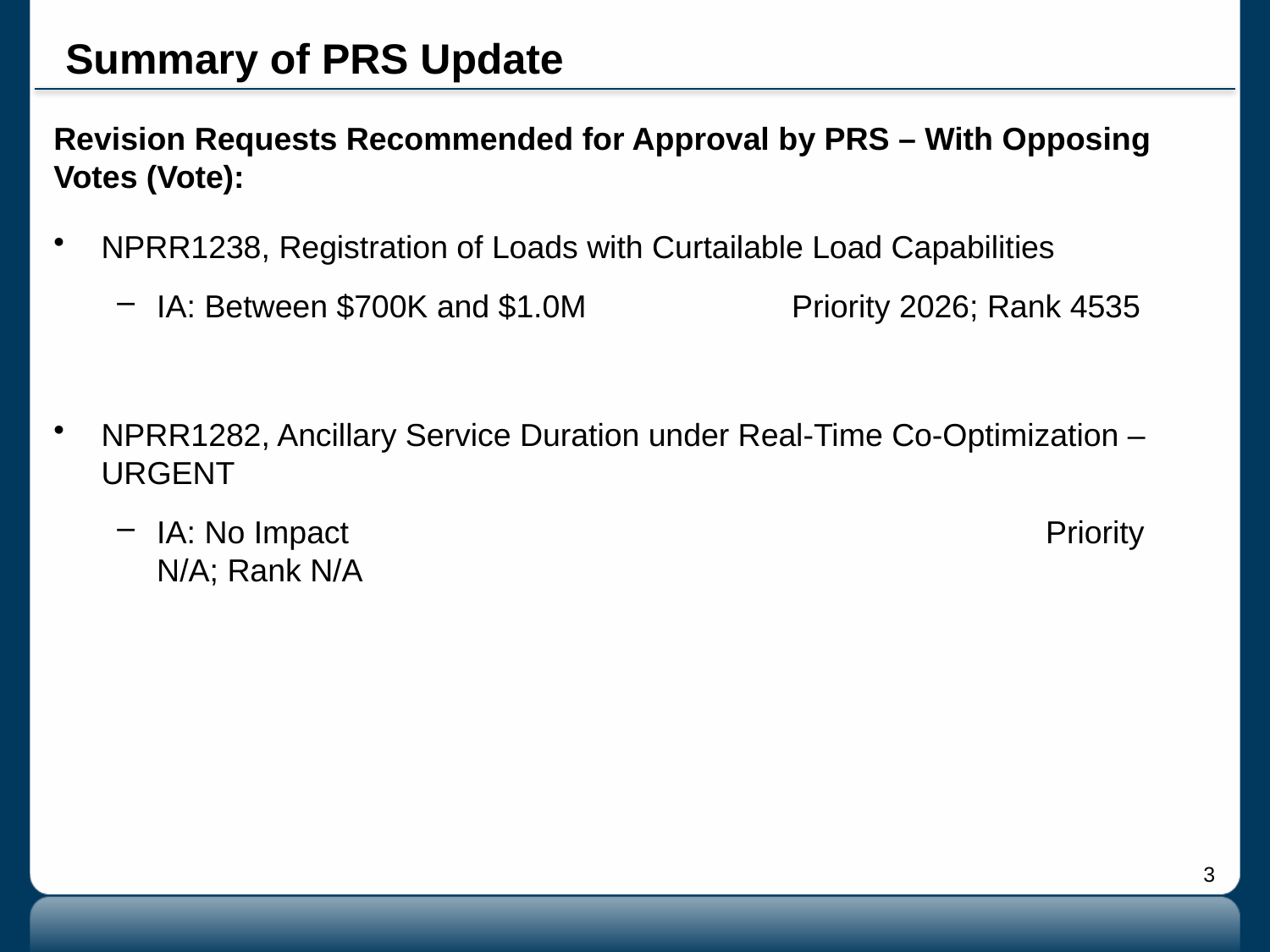

# Summary of PRS Update
Revision Requests Recommended for Approval by PRS – With Opposing Votes (Vote):
NPRR1238, Registration of Loads with Curtailable Load Capabilities
IA: Between $700K and $1.0M		Priority 2026; Rank 4535

NPRR1282, Ancillary Service Duration under Real-Time Co-Optimization – URGENT
IA: No Impact						Priority N/A; Rank N/A